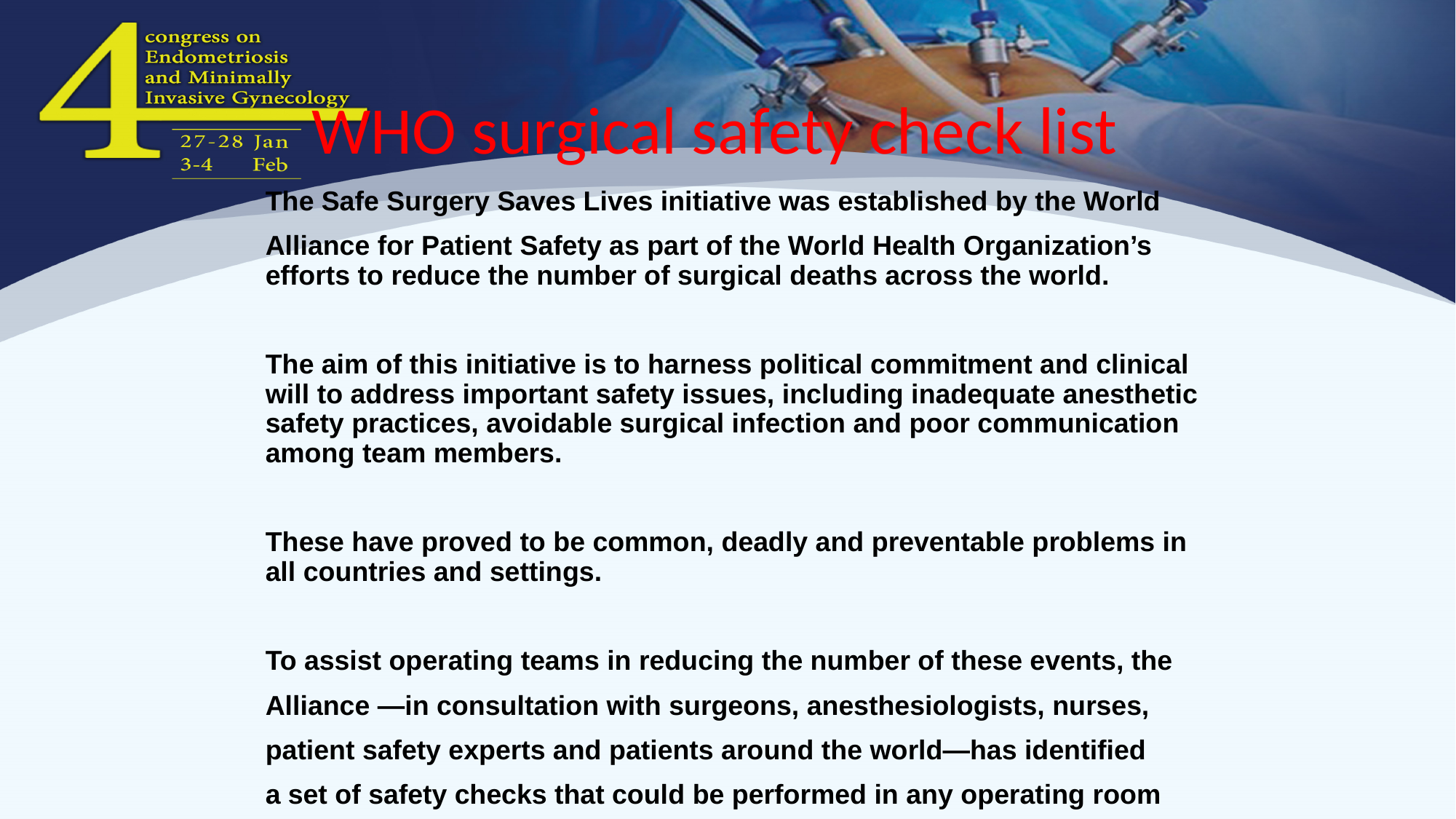

# WHO surgical safety check list
The Safe Surgery Saves Lives initiative was established by the World
Alliance for Patient Safety as part of the World Health Organization’s efforts to reduce the number of surgical deaths across the world.

The aim of this initiative is to harness political commitment and clinical will to address important safety issues, including inadequate anesthetic safety practices, avoidable surgical infection and poor communication among team members.

These have proved to be common, deadly and preventable problems in all countries and settings.

To assist operating teams in reducing the number of these events, the
Alliance —in consultation with surgeons, anesthesiologists, nurses,
patient safety experts and patients around the world—has identified
a set of safety checks that could be performed in any operating room